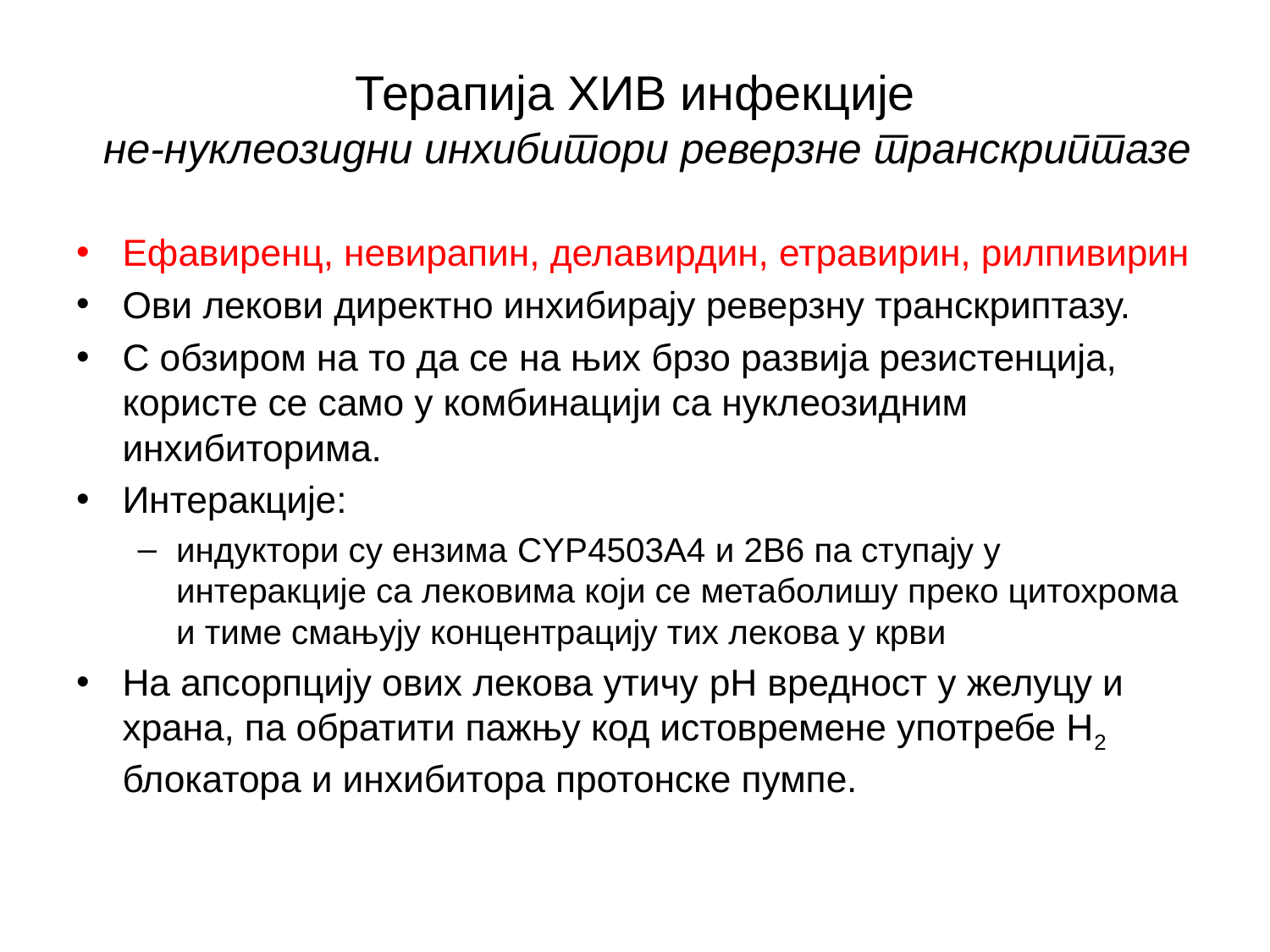

# Терапија ХИВ инфекције не-нуклеозидни инхибитори реверзне транскриптазе
Ефавиренц, невирапин, делавирдин, етравирин, рилпивирин
Ови лекови директно инхибирају реверзну транскриптазу.
С обзиром на то да се на њих брзо развија резистенција, користе се само у комбинацији са нуклеозидним инхибиторима.
Интеракције:
индуктори су ензима CYP4503A4 и 2В6 па ступају у интеракције са лековима који се метаболишу преко цитохрома и тиме смањују концентрацију тих лекова у крви
На апсорпцију ових лекова утичу pH вредност у желуцу и храна, па обратити пажњу код истовремене употребе Н2 блокатора и инхибитора протонске пумпе.